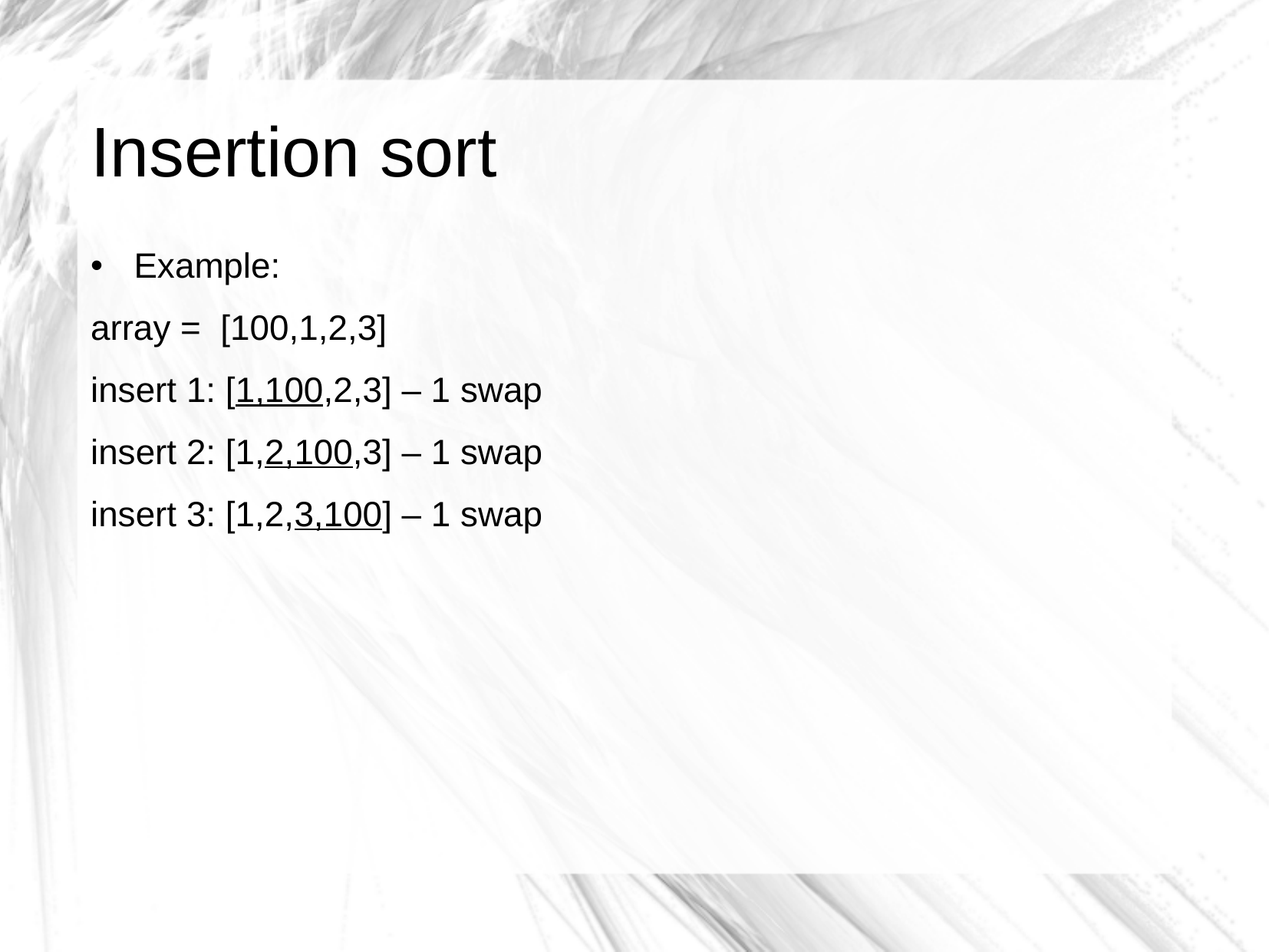

# Insertion sort
Example:
array =  [100,1,2,3]
insert 1: [1,100,2,3] – 1 swap
insert 2: [1,2,100,3] – 1 swap
insert 3: [1,2,3,100] – 1 swap